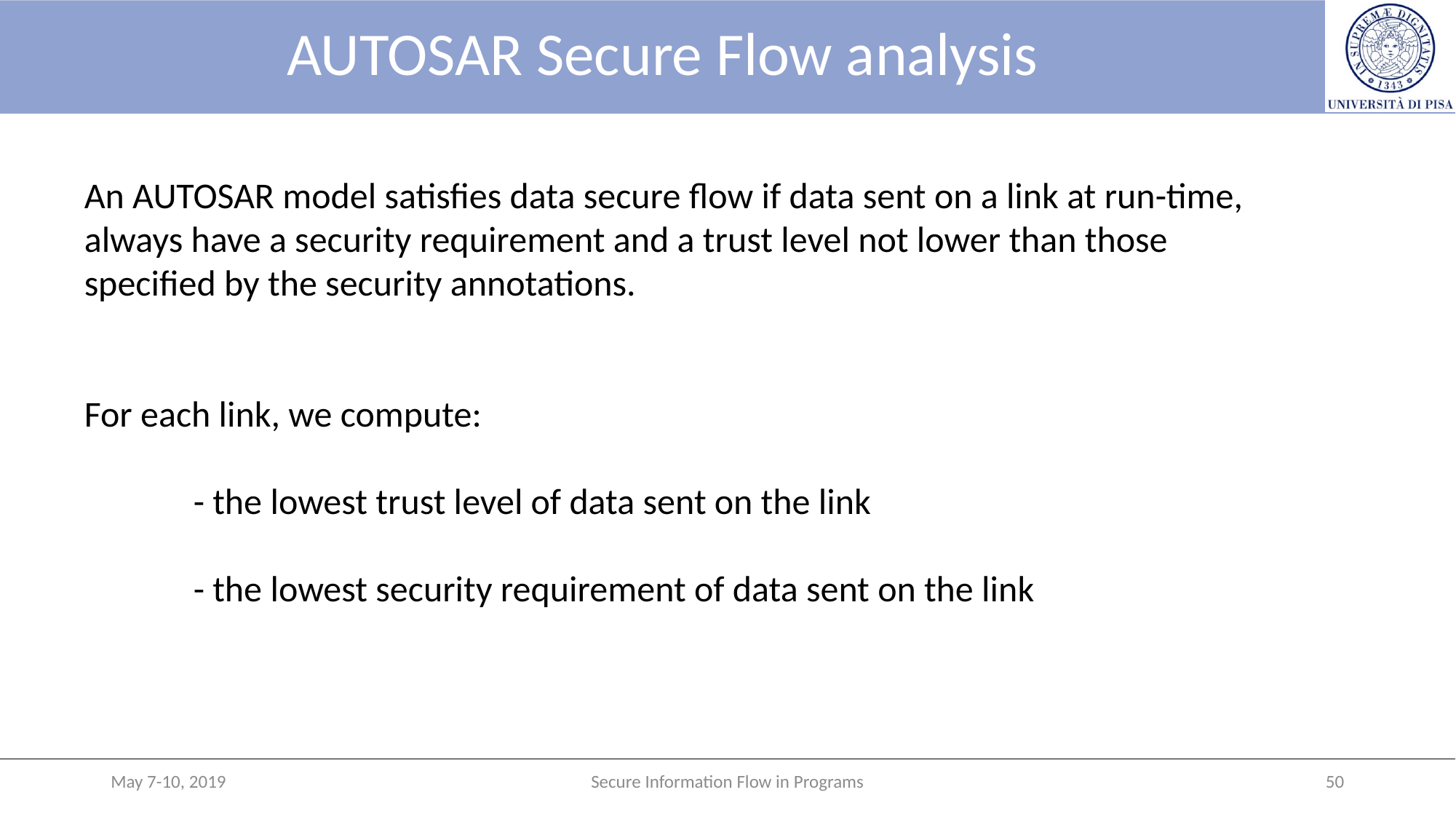

# AUTOSAR Secure Flow analysis
An AUTOSAR model satisfies data secure flow if data sent on a link at run-time, always have a security requirement and a trust level not lower than those specified by the security annotations.

For each link, we compute:

	- the lowest trust level of data sent on the link

	- the lowest security requirement of data sent on the link

May 7-10, 2019
Secure Information Flow in Programs
50